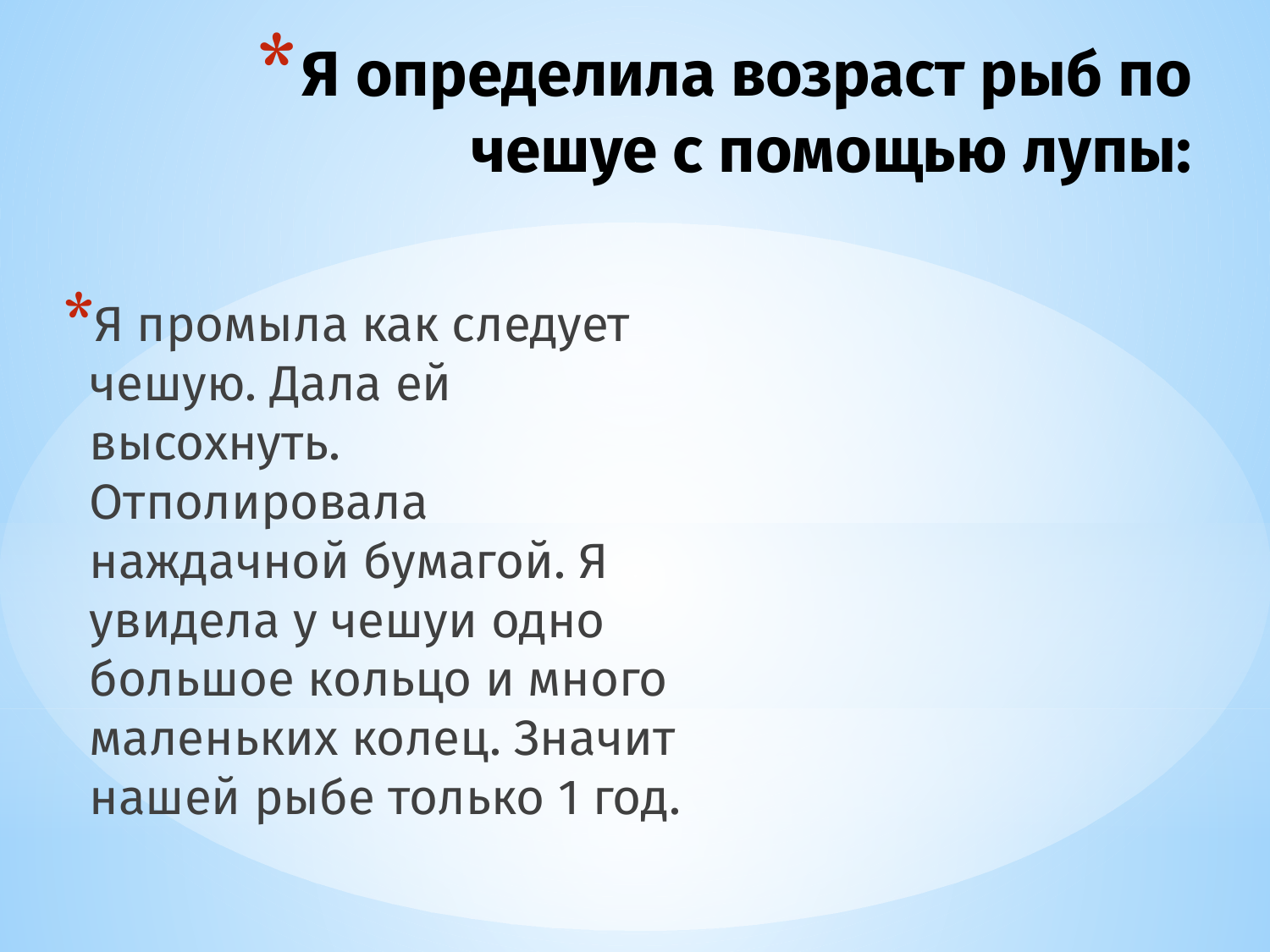

# Я определила возраст рыб по чешуе с помощью лупы:
Я промыла как следует чешую. Дала ей высохнуть. Отполировала наждачной бумагой. Я увидела у чешуи одно большое кольцо и много маленьких колец. Значит нашей рыбе только 1 год.